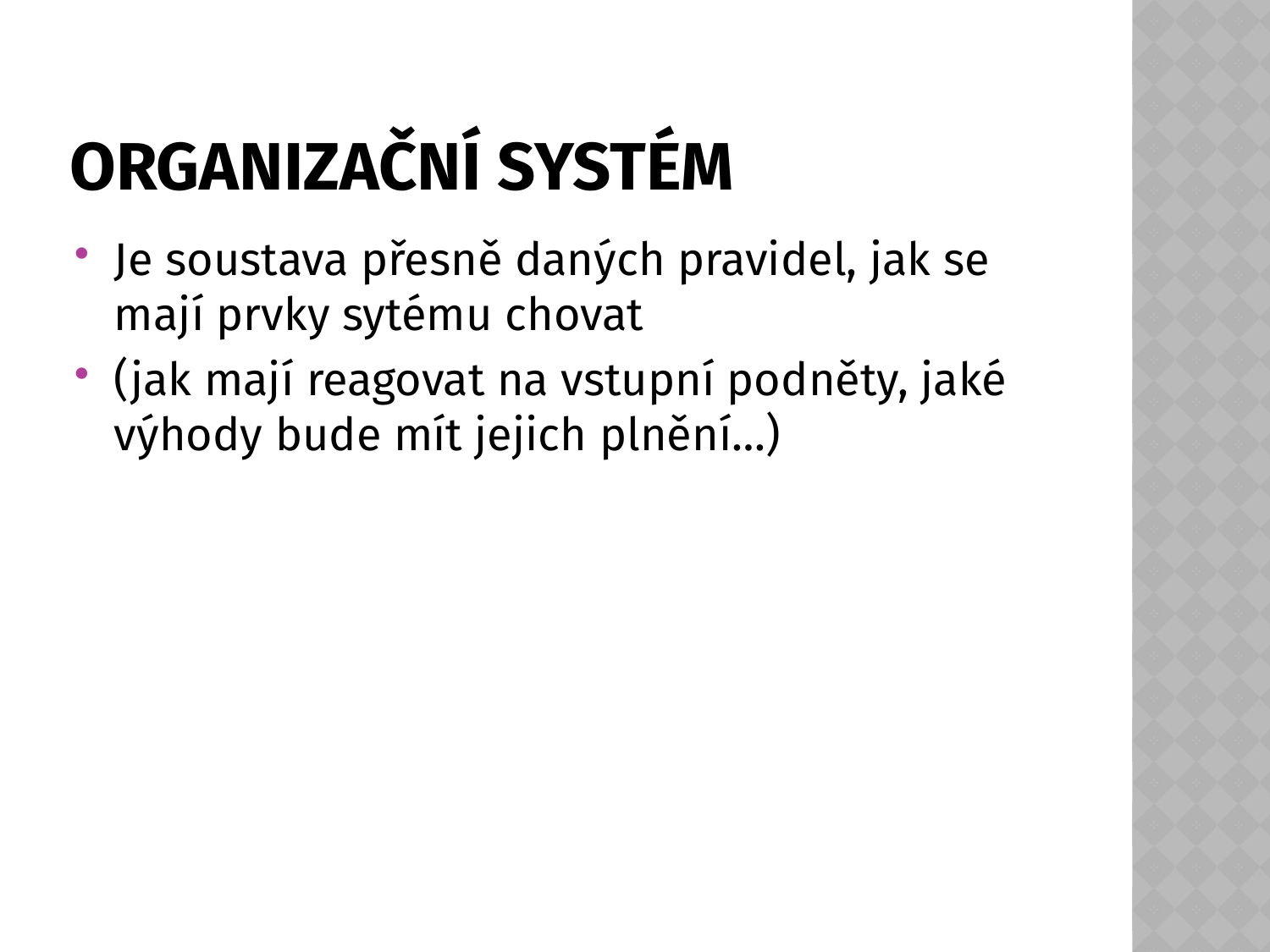

# ORGANIZAČNÍ SYSTÉM
Je soustava přesně daných pravidel, jak se mají prvky sytému chovat
(jak mají reagovat na vstupní podněty, jaké výhody bude mít jejich plnění…)